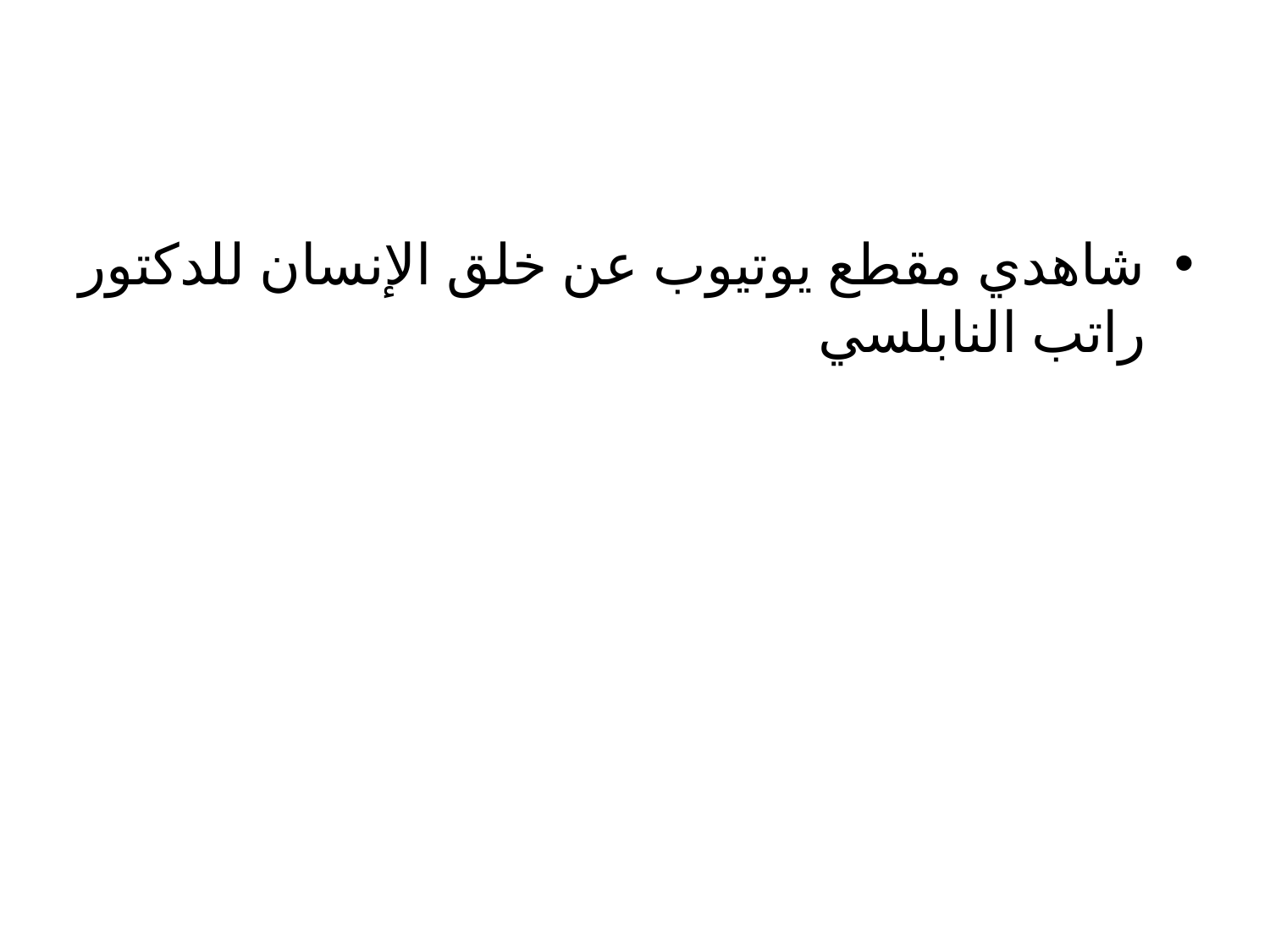

شاهدي مقطع يوتيوب عن خلق الإنسان للدكتور راتب النابلسي